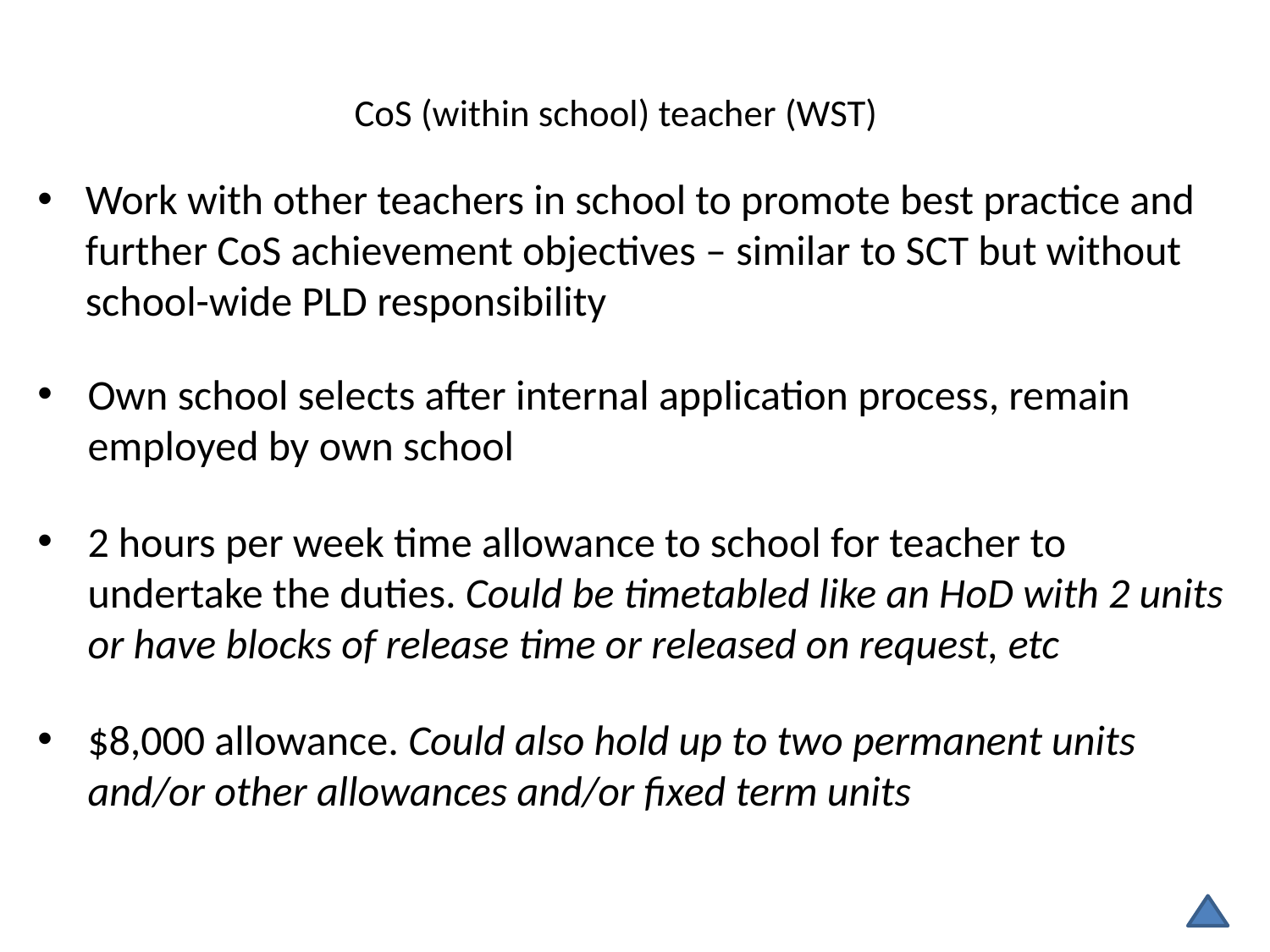

# CoS (within school) teacher (WST)
Work with other teachers in school to promote best practice and further CoS achievement objectives – similar to SCT but without school-wide PLD responsibility

Own school selects after internal application process, remain employed by own school

2 hours per week time allowance to school for teacher to undertake the duties. Could be timetabled like an HoD with 2 units or have blocks of release time or released on request, etc

$8,000 allowance. Could also hold up to two permanent units and/or other allowances and/or fixed term units